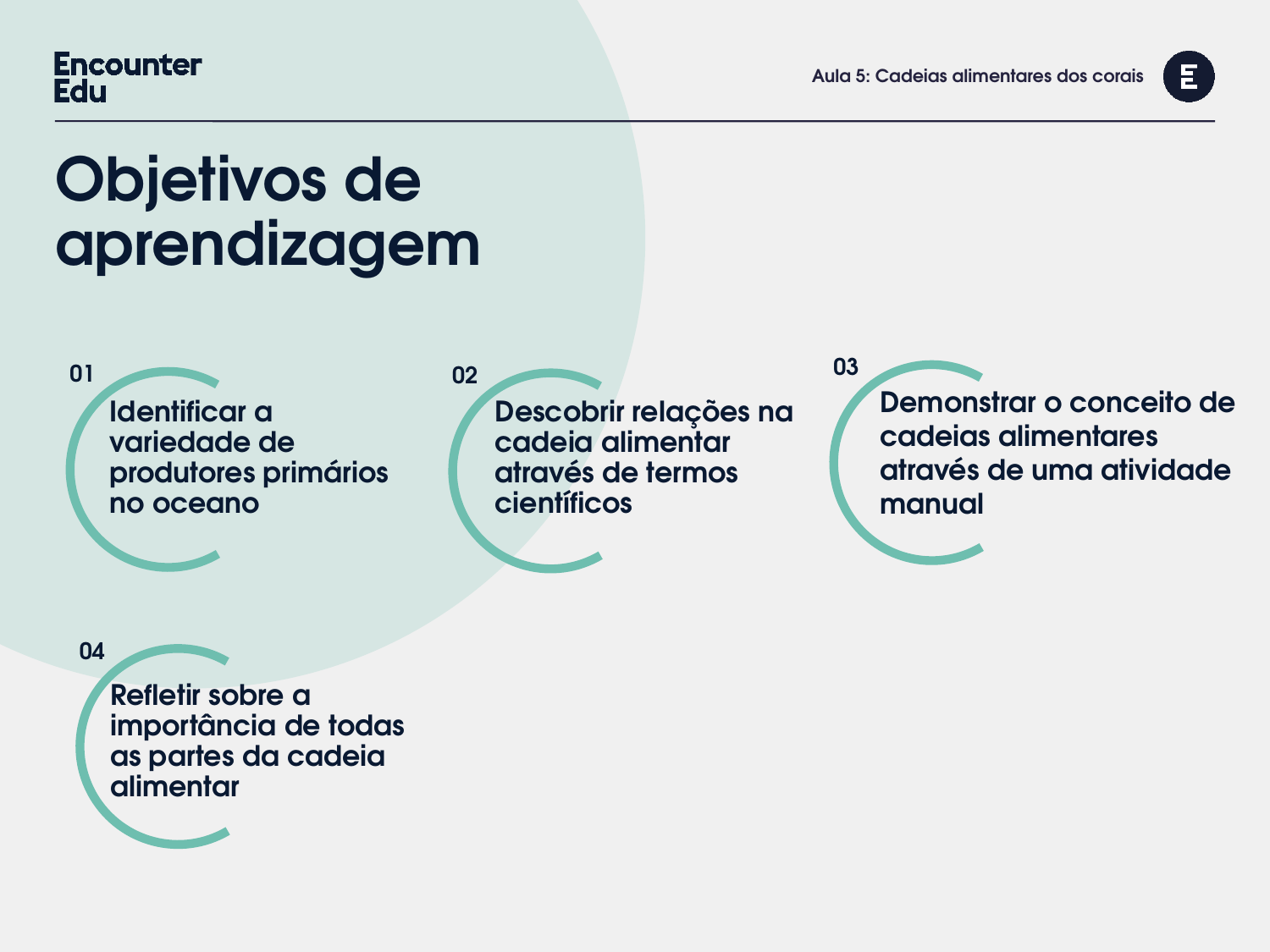

# Aula 5: Cadeias alimentares dos corais
Objetivos de aprendizagem
Demonstrar o conceito de cadeias alimentares através de uma atividade manual
Identificar a variedade de produtores primários no oceano
Descobrir relações na cadeia alimentar através de termos científicos
Refletir sobre a importância de todas as partes da cadeia alimentar